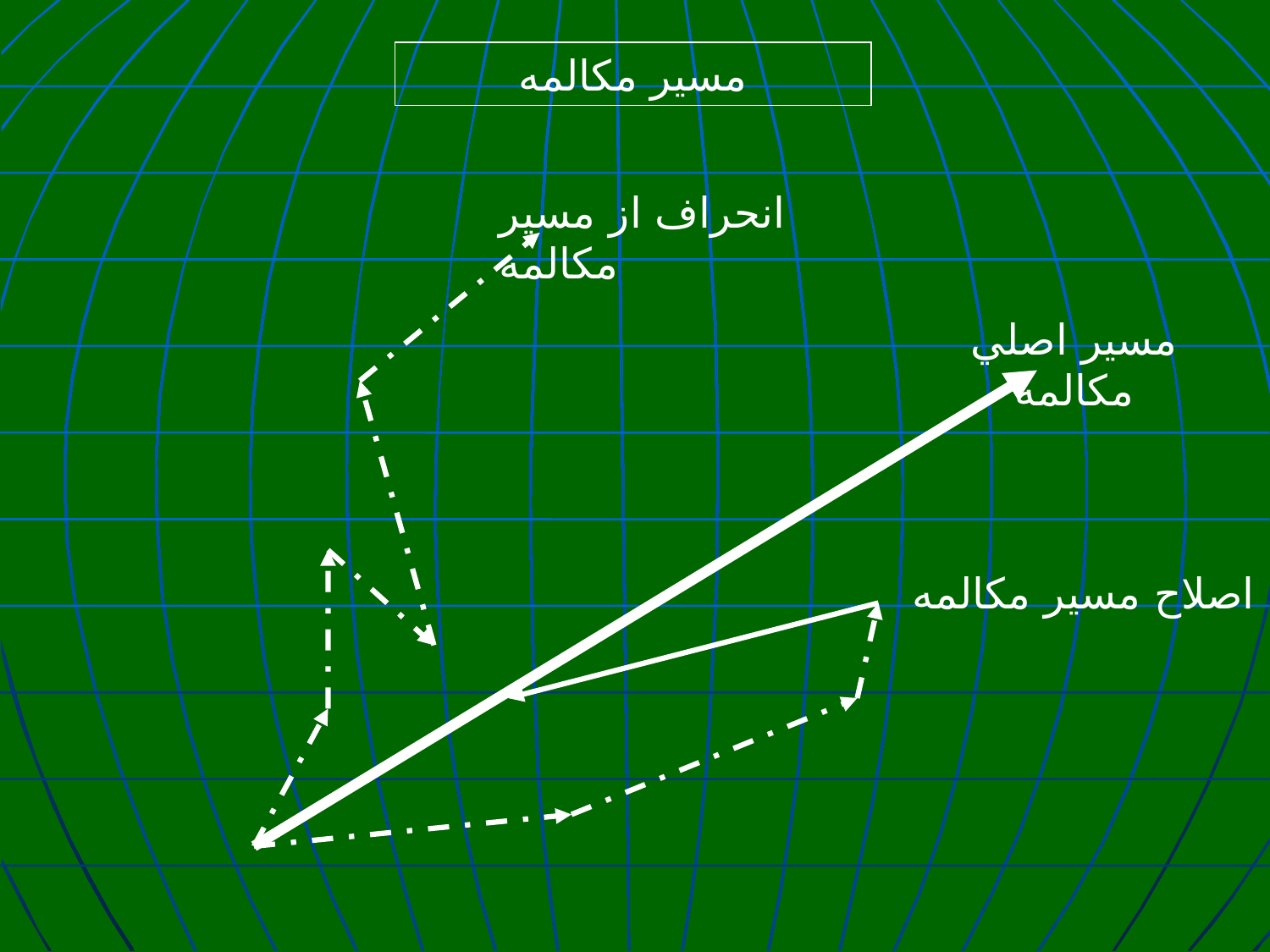

مسير مكالمه
انحراف از مسير مكالمه

مسير اصلي مكالمه

اصلاح مسير مكالمه